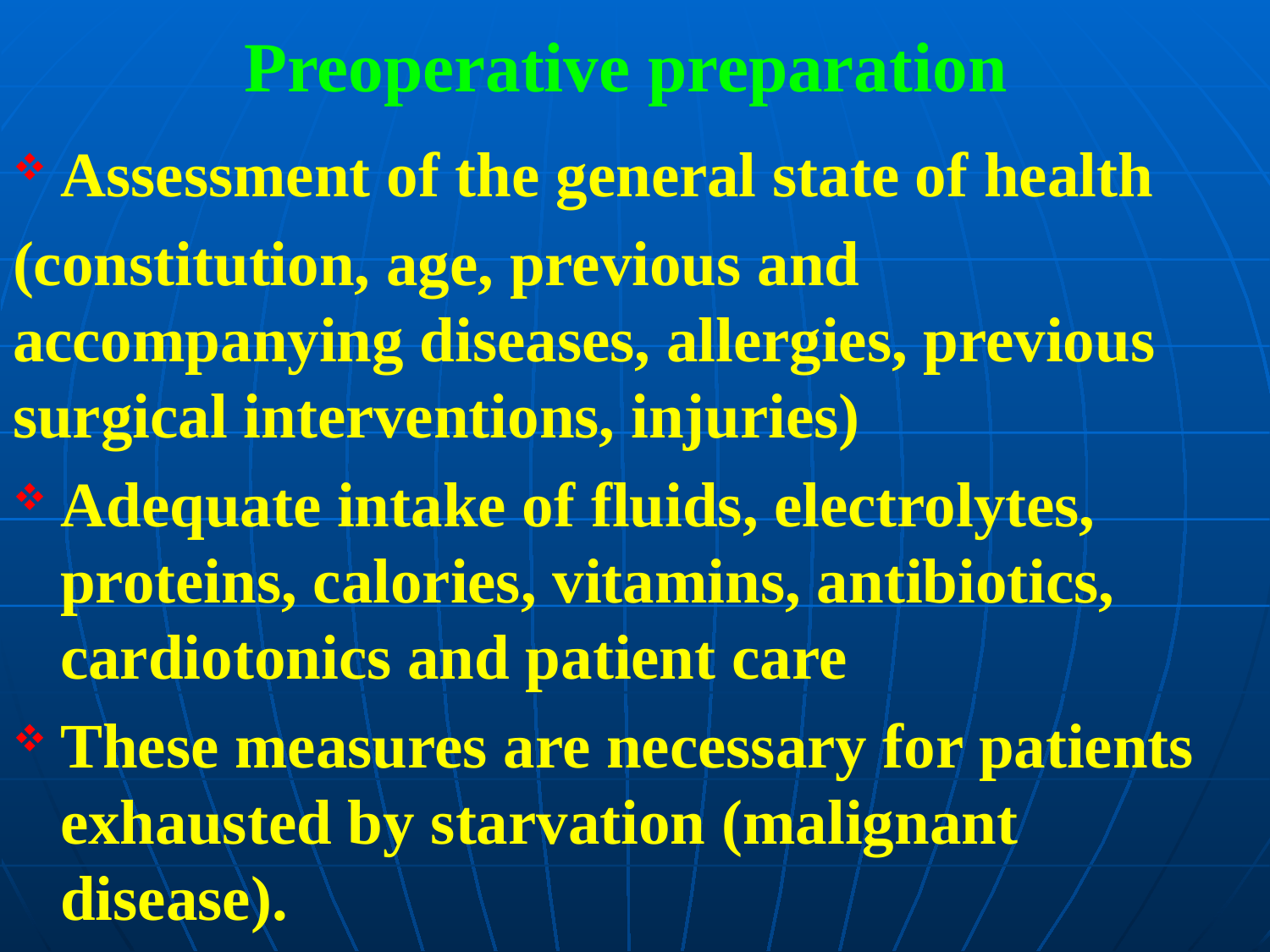

# Preoperative preparation
Assessment of the general state of health
(constitution, age, previous and accompanying diseases, allergies, previous surgical interventions, injuries)
Adequate intake of fluids, electrolytes, proteins, calories, vitamins, antibiotics, cardiotonics and patient care
These measures are necessary for patients exhausted by starvation (malignant disease).